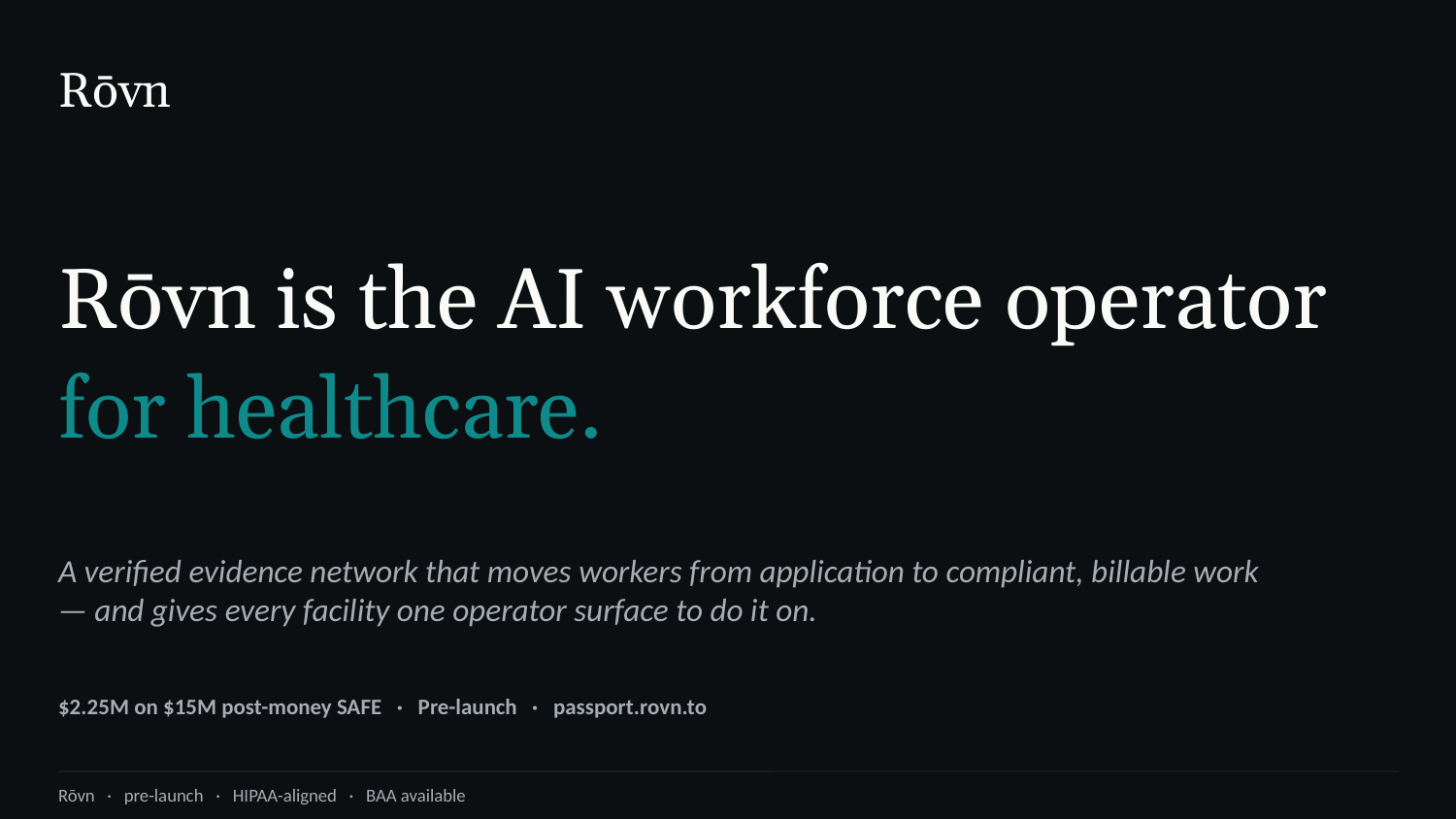

Rōvn
Rōvn is the AI workforce operator
for healthcare.
A verified evidence network that moves workers from application to compliant, billable work — and gives every facility one operator surface to do it on.
$2.25M on $15M post-money SAFE   ·   Pre-launch   ·   passport.rovn.to

Rōvn   ·   pre-launch   ·   HIPAA-aligned   ·   BAA available